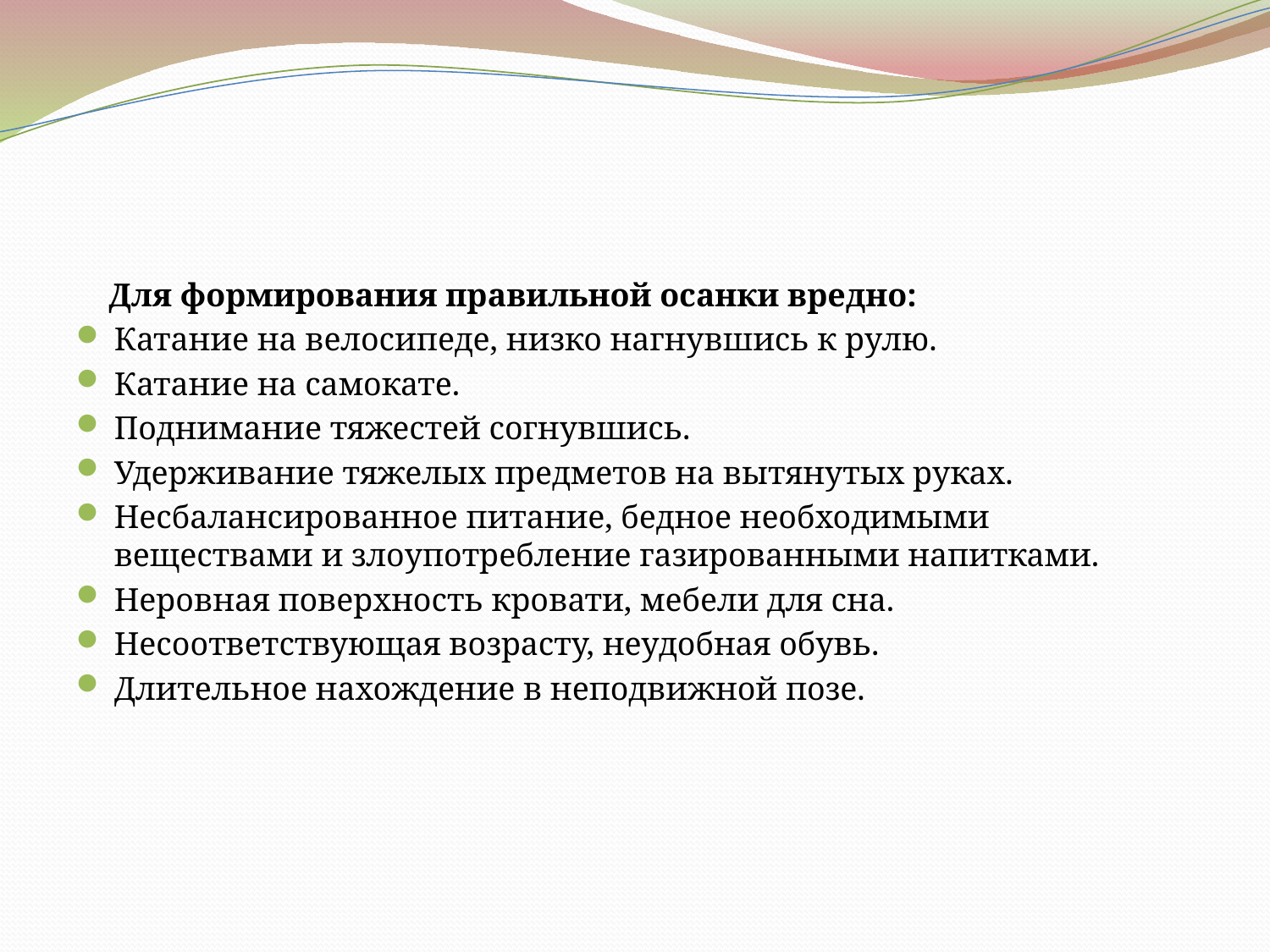

#
    Для формирования правильной осанки вредно:
Катание на велосипеде, низко нагнувшись к рулю.
Катание на самокате.
Поднимание тяжестей согнувшись.
Удерживание тяжелых предметов на вытянутых руках.
Несбалансированное питание, бедное необходимыми веществами и злоупотребление газированными напитками.
Неровная поверхность кровати, мебели для сна.
Несоответствующая возрасту, неудобная обувь.
Длительное нахождение в неподвижной позе.